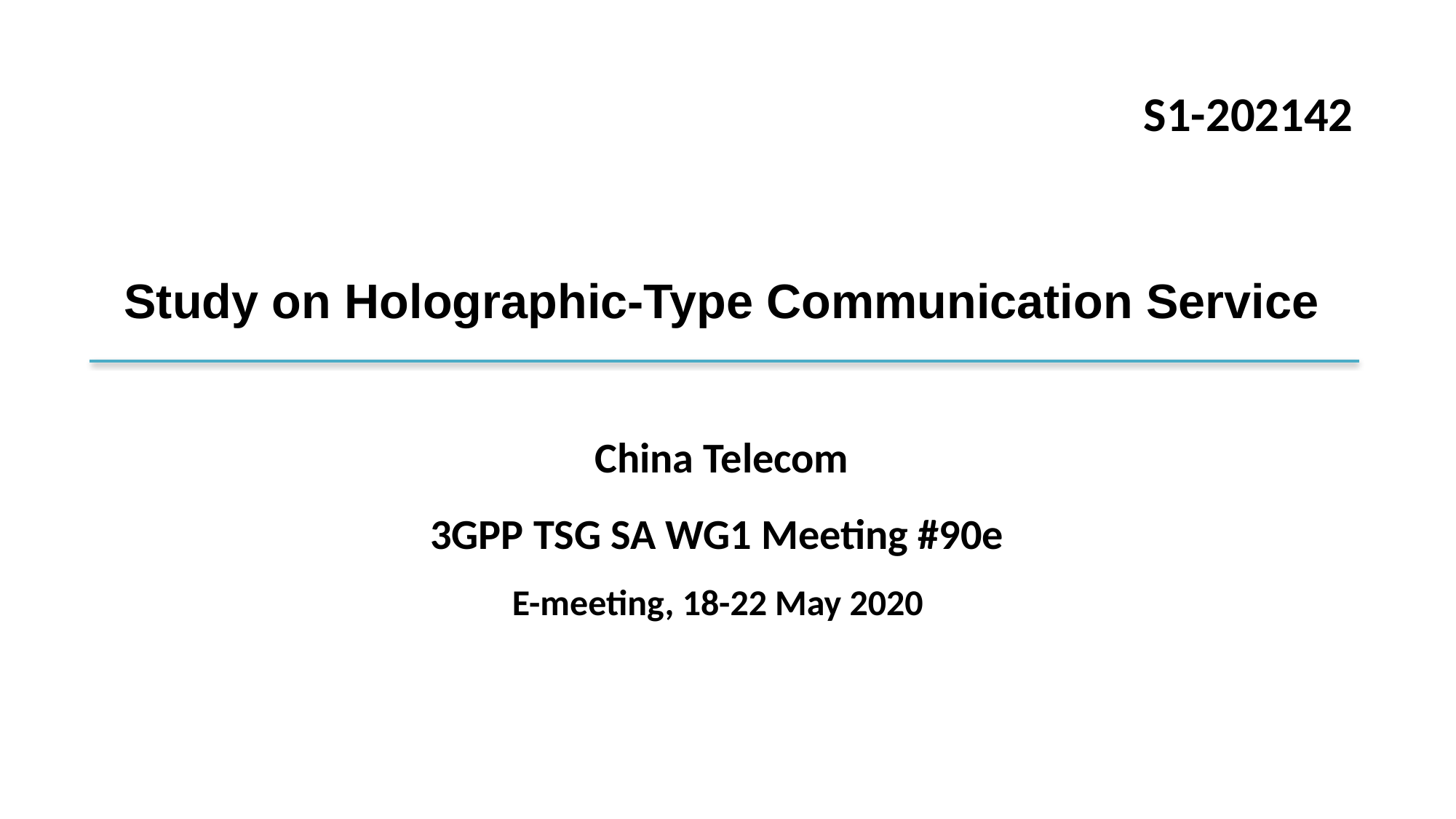

S1-202142
Study on Holographic-Type Communication Service

China Telecom
3GPP TSG SA WG1 Meeting #90e
E-meeting, 18-22 May 2020